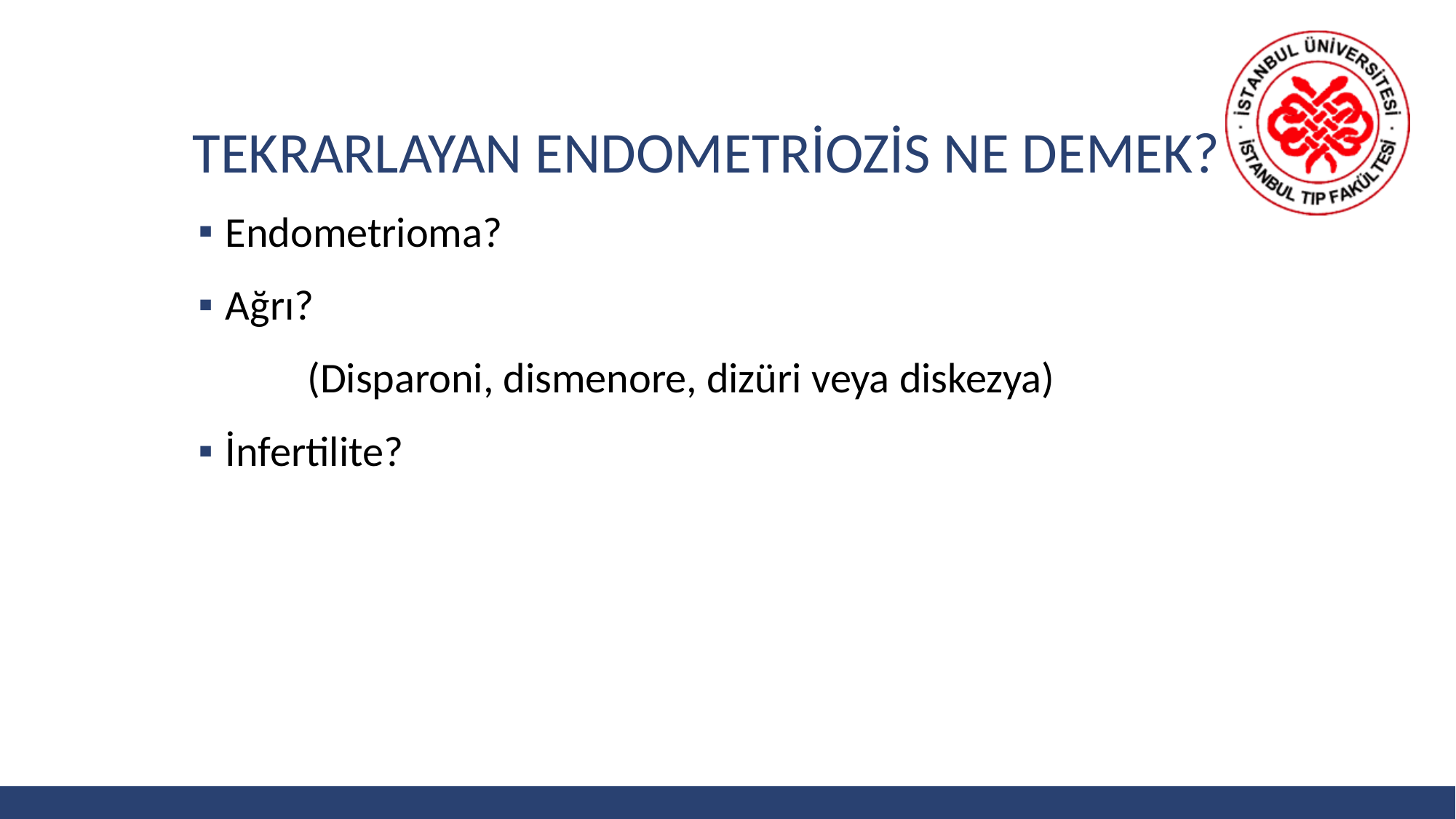

# Tekrarlayan EndometrİOZİS ne demek?
Endometrioma?
Ağrı?
	(Disparoni, dismenore, dizüri veya diskezya)
İnfertilite?